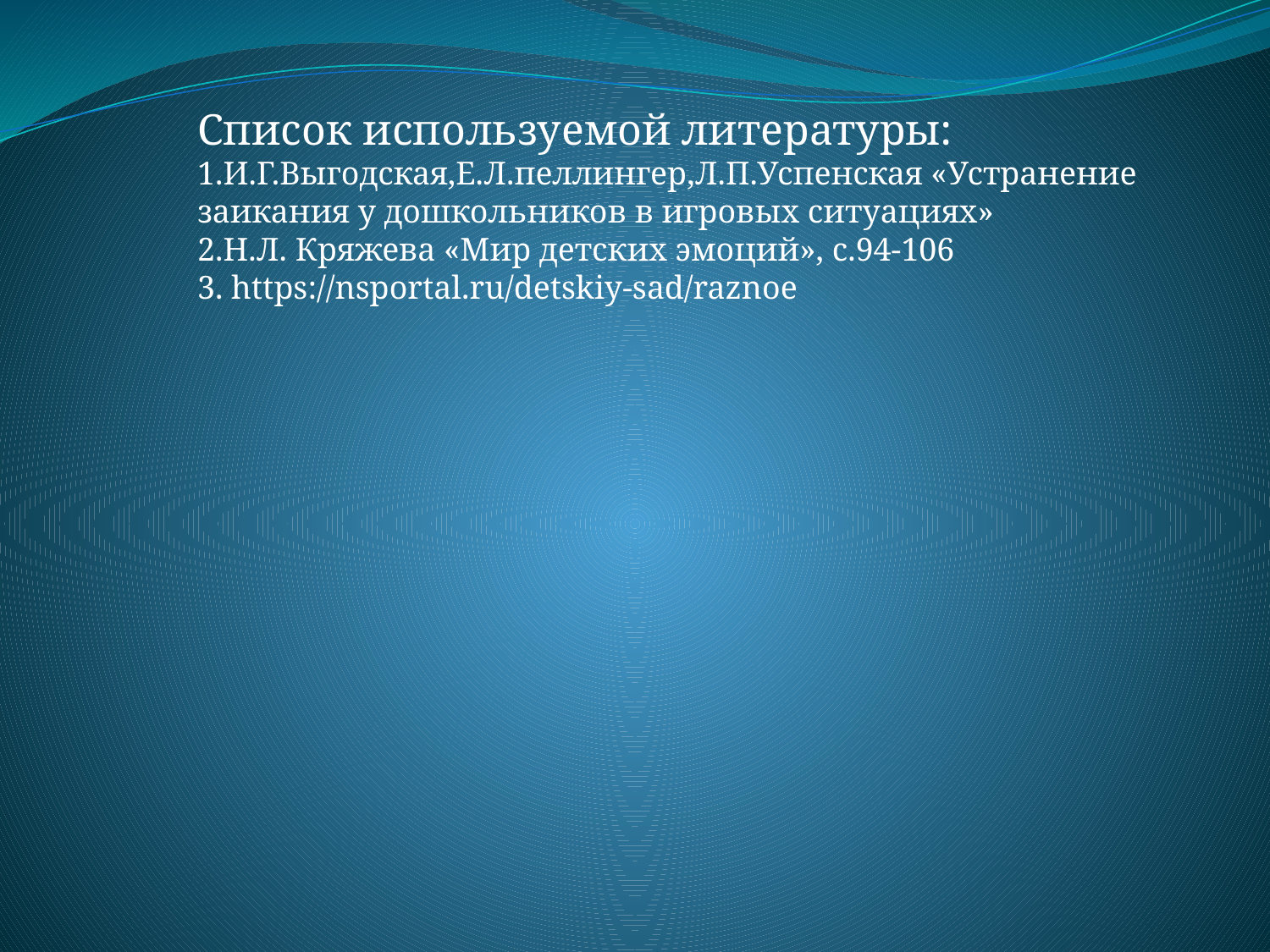

Список используемой литературы:
1.И.Г.Выгодская,Е.Л.пеллингер,Л.П.Успенская «Устранение заикания у дошкольников в игровых ситуациях»
2.Н.Л. Кряжева «Мир детских эмоций», с.94-106
3. https://nsportal.ru/detskiy-sad/raznoe